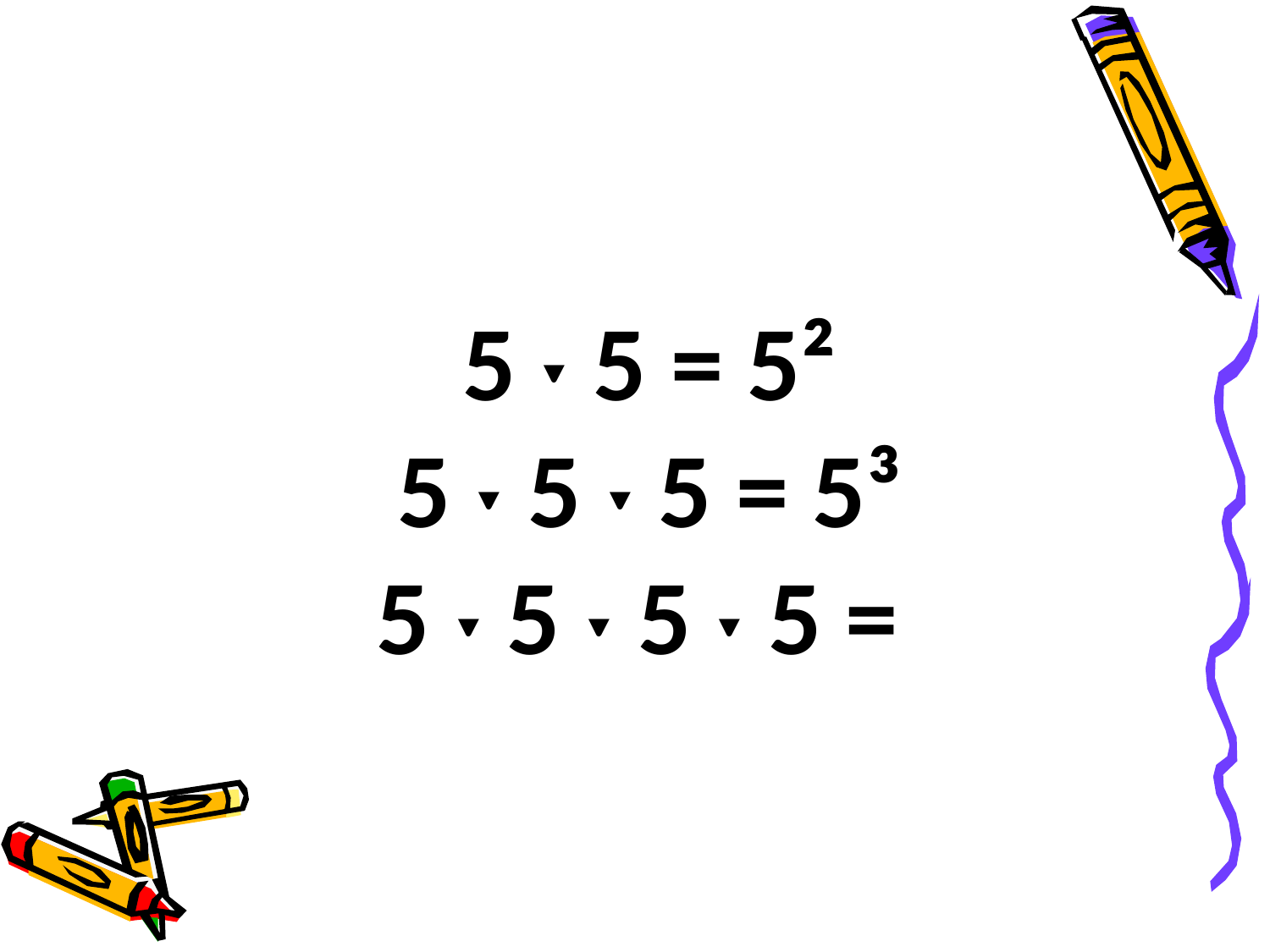

5 ˑ 5 = 5²
5 ˑ 5 ˑ 5 = 5³
5 ˑ 5 ˑ 5 ˑ 5 =